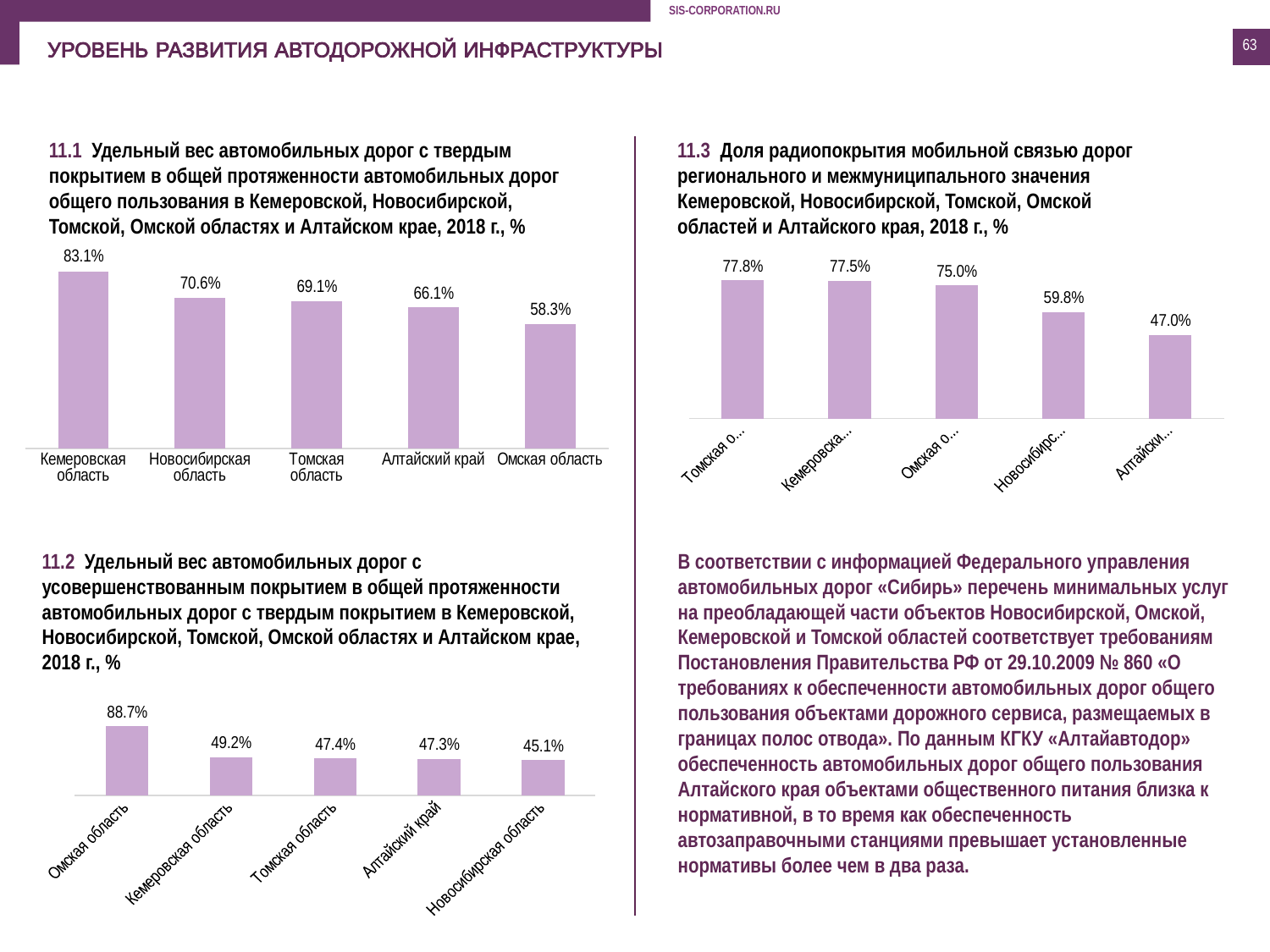

63
Уровень развития автодорожной инфраструктуры
11.1  Удельный вес автомобильных дорог с твердым покрытием в общей протяженности автомобильных дорог общего пользования в Кемеровской, Новосибирской, Томской, Омской областях и Алтайском крае, 2018 г., %
11.3  Доля радиопокрытия мобильной связью дорог регионального и межмуниципального значения Кемеровской, Новосибирской, Томской, Омской областей и Алтайского края, 2018 г., %

### Chart

| Category |  |
|---|---|
| Томская область | 0.7775000000000006 |
| Кемеровская область | 0.7750000000000012 |
| Омская область | 0.7500000000000011 |
| Новосибирская область | 0.5974999999999996 |
| Алтайский край | 0.4700000000000001 |

### Chart

| Category |  |
|---|---|
| Кемеровская область | 0.8310000000000006 |
| Новосибирская область | 0.7060000000000006 |
| Томская область | 0.691 |
| Алтайский край | 0.6610000000000013 |
| Омская область | 0.583 |
11.2  Удельный вес автомобильных дорог с усовершенствованным покрытием в общей протяженности автомобильных дорог с твердым покрытием в Кемеровской, Новосибирской, Томской, Омской областях и Алтайском крае, 2018 г., %
В соответствии с информацией Федерального управления автомобильных дорог «Сибирь» перечень минимальных услуг на преобладающей части объектов Новосибирской, Омской, Кемеровской и Томской областей соответствует требованиям Постановления Правительства РФ от 29.10.2009 № 860 «О требованиях к обеспеченности автомобильных дорог общего пользования объектами дорожного сервиса, размещаемых в границах полос отвода». По данным КГКУ «Алтайавтодор» обеспеченность автомобильных дорог общего пользования Алтайского края объектами общественного питания близка к нормативной, в то время как обеспеченность автозаправочными станциями превышает установленные нормативы более чем в два раза.

### Chart

| Category |  |
|---|---|
| Омская область | 0.887 |
| Кемеровская область | 0.4920000000000004 |
| Томская область | 0.4740000000000003 |
| Алтайский край | 0.4730000000000003 |
| Новосибирская область | 0.451 |